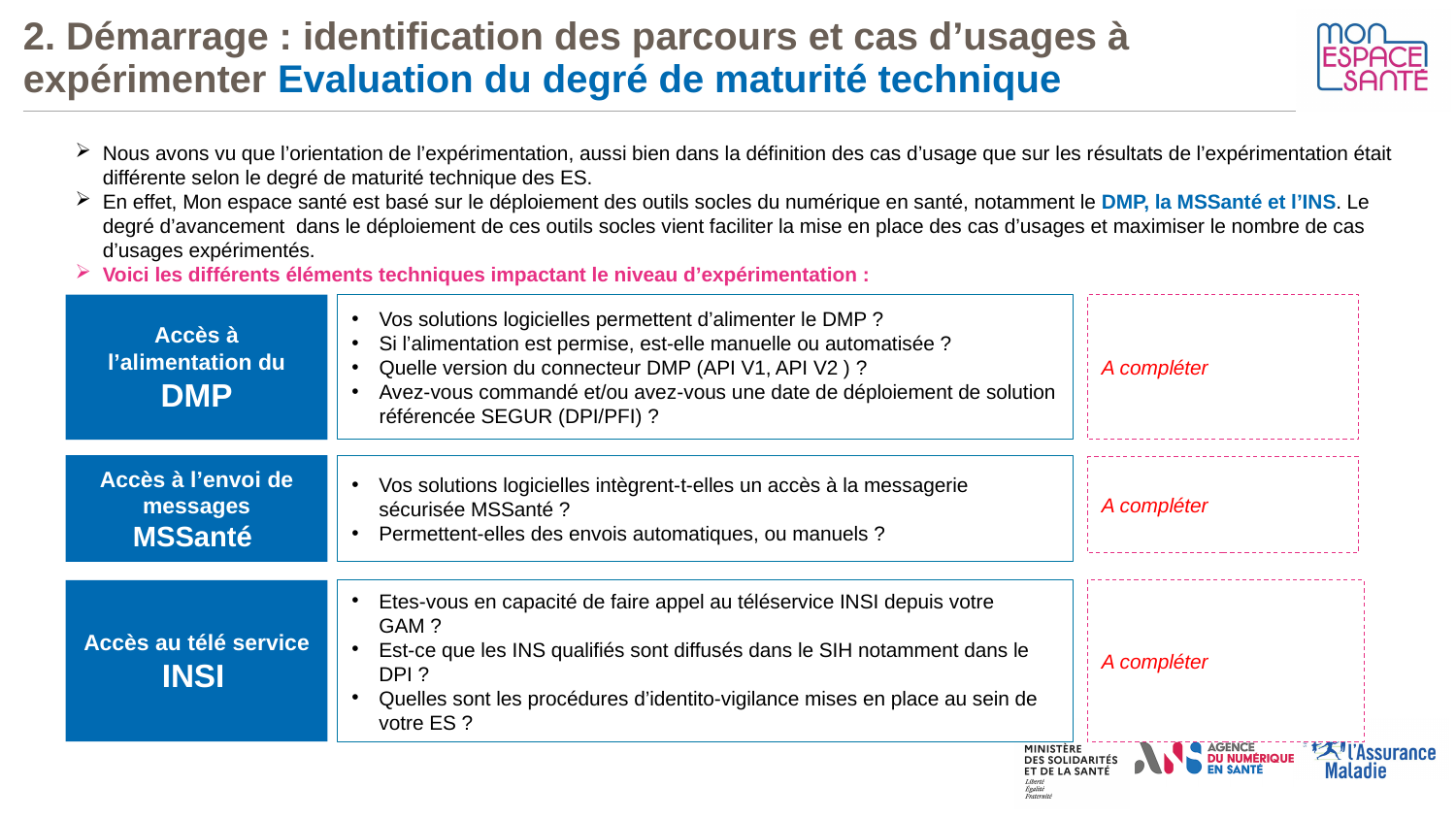

# 2. Démarrage : identification des parcours et cas d’usages à expérimenter Evaluation du degré de maturité technique
Nous avons vu que l’orientation de l’expérimentation, aussi bien dans la définition des cas d’usage que sur les résultats de l’expérimentation était différente selon le degré de maturité technique des ES.
En effet, Mon espace santé est basé sur le déploiement des outils socles du numérique en santé, notamment le DMP, la MSSanté et l’INS. Le degré d’avancement  dans le déploiement de ces outils socles vient faciliter la mise en place des cas d’usages et maximiser le nombre de cas d’usages expérimentés.
Voici les différents éléments techniques impactant le niveau d’expérimentation :
Accès à l’alimentation du DMP
Vos solutions logicielles permettent d’alimenter le DMP ?
Si l’alimentation est permise, est-elle manuelle ou automatisée ?
Quelle version du connecteur DMP (API V1, API V2 ) ?
Avez-vous commandé et/ou avez-vous une date de déploiement de solution référencée SEGUR (DPI/PFI) ?
A compléter
Vos solutions logicielles intègrent-t-elles un accès à la messagerie sécurisée MSSanté ?
Permettent-elles des envois automatiques, ou manuels ?
Accès à l’envoi de messages MSSanté
A compléter
Etes-vous en capacité de faire appel au téléservice INSI depuis votre GAM ?
Est-ce que les INS qualifiés sont diffusés dans le SIH notamment dans le DPI ?
Quelles sont les procédures d’identito-vigilance mises en place au sein de votre ES ?
A compléter
Accès au télé service INSI